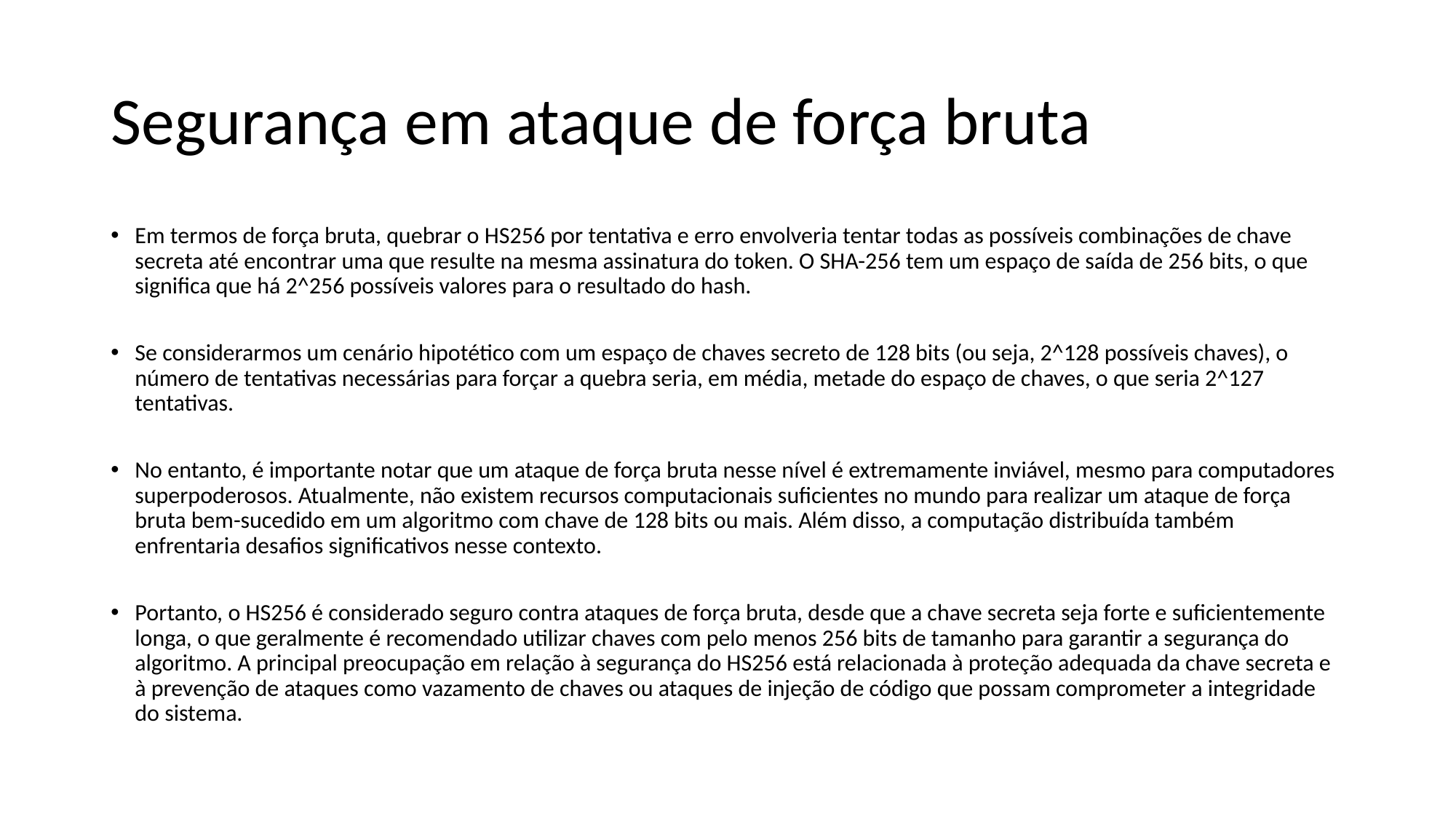

# Segurança em ataque de força bruta
Em termos de força bruta, quebrar o HS256 por tentativa e erro envolveria tentar todas as possíveis combinações de chave secreta até encontrar uma que resulte na mesma assinatura do token. O SHA-256 tem um espaço de saída de 256 bits, o que significa que há 2^256 possíveis valores para o resultado do hash.

Se considerarmos um cenário hipotético com um espaço de chaves secreto de 128 bits (ou seja, 2^128 possíveis chaves), o número de tentativas necessárias para forçar a quebra seria, em média, metade do espaço de chaves, o que seria 2^127 tentativas.

No entanto, é importante notar que um ataque de força bruta nesse nível é extremamente inviável, mesmo para computadores superpoderosos. Atualmente, não existem recursos computacionais suficientes no mundo para realizar um ataque de força bruta bem-sucedido em um algoritmo com chave de 128 bits ou mais. Além disso, a computação distribuída também enfrentaria desafios significativos nesse contexto.

Portanto, o HS256 é considerado seguro contra ataques de força bruta, desde que a chave secreta seja forte e suficientemente longa, o que geralmente é recomendado utilizar chaves com pelo menos 256 bits de tamanho para garantir a segurança do algoritmo. A principal preocupação em relação à segurança do HS256 está relacionada à proteção adequada da chave secreta e à prevenção de ataques como vazamento de chaves ou ataques de injeção de código que possam comprometer a integridade do sistema.